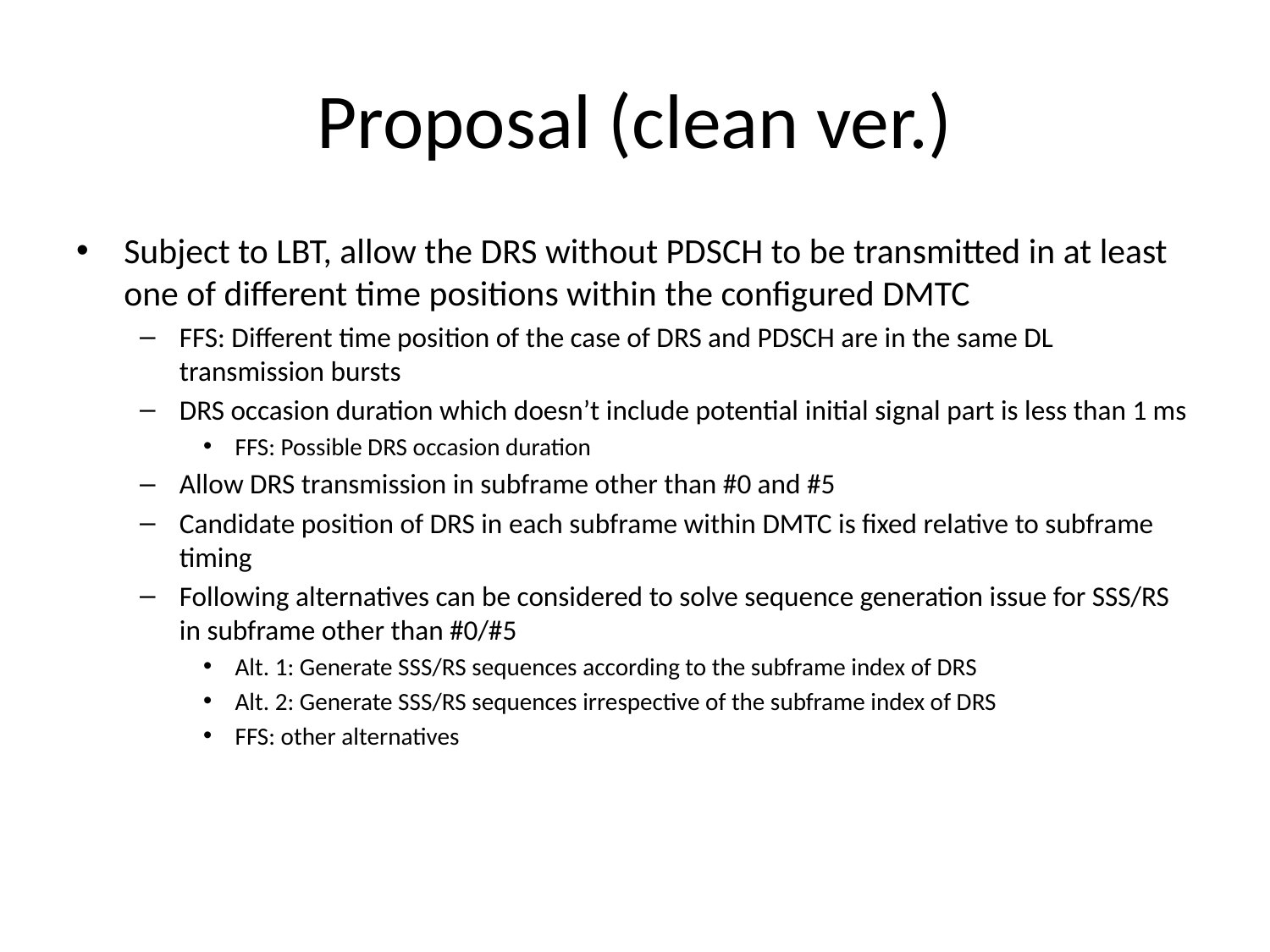

# Proposal (clean ver.)
Subject to LBT, allow the DRS without PDSCH to be transmitted in at least one of different time positions within the configured DMTC
FFS: Different time position of the case of DRS and PDSCH are in the same DL transmission bursts
DRS occasion duration which doesn’t include potential initial signal part is less than 1 ms
FFS: Possible DRS occasion duration
Allow DRS transmission in subframe other than #0 and #5
Candidate position of DRS in each subframe within DMTC is fixed relative to subframe timing
Following alternatives can be considered to solve sequence generation issue for SSS/RS in subframe other than #0/#5
Alt. 1: Generate SSS/RS sequences according to the subframe index of DRS
Alt. 2: Generate SSS/RS sequences irrespective of the subframe index of DRS
FFS: other alternatives